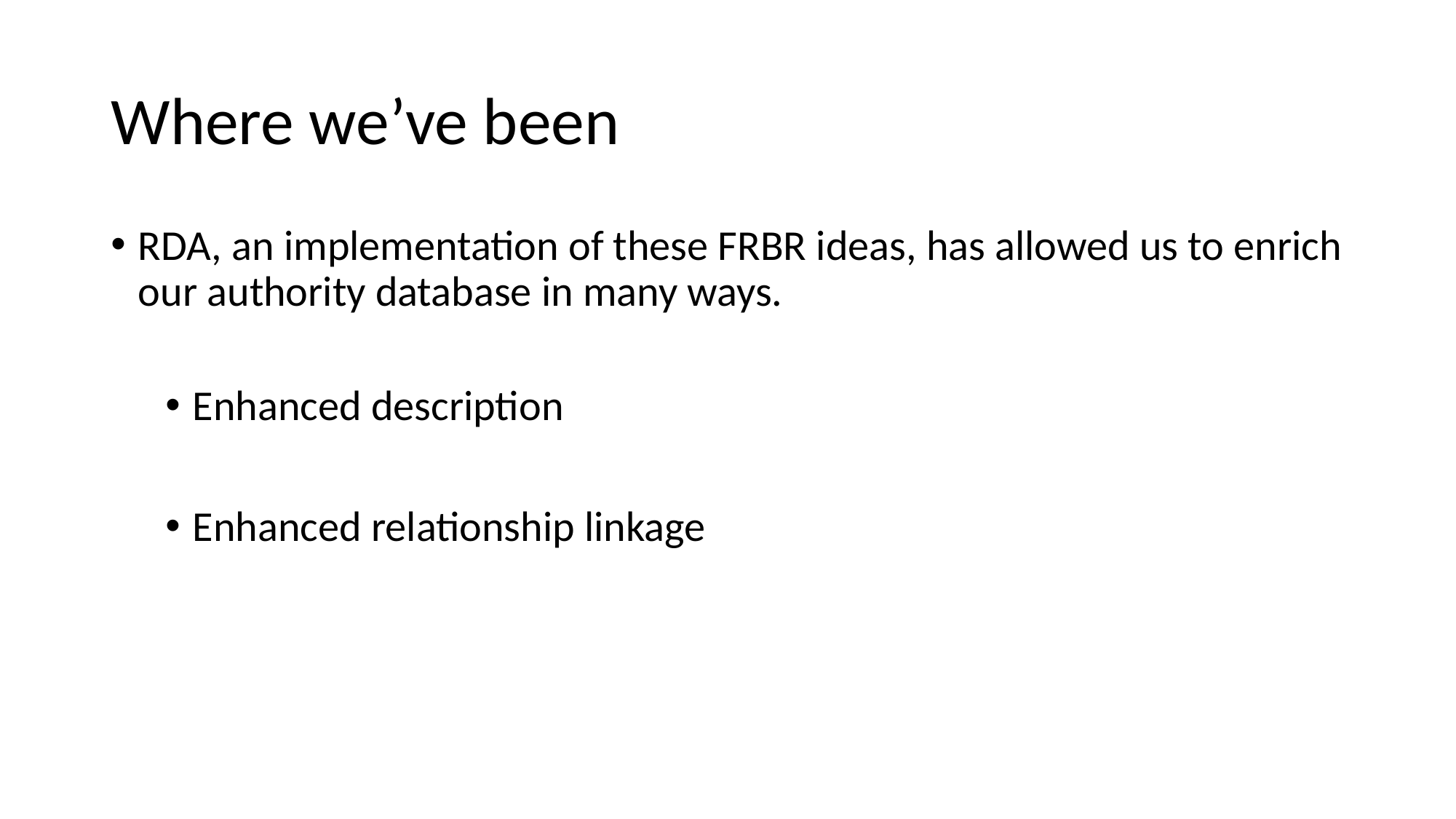

# Where we’ve been
RDA, an implementation of these FRBR ideas, has allowed us to enrich our authority database in many ways.

Enhanced description

Enhanced relationship linkage